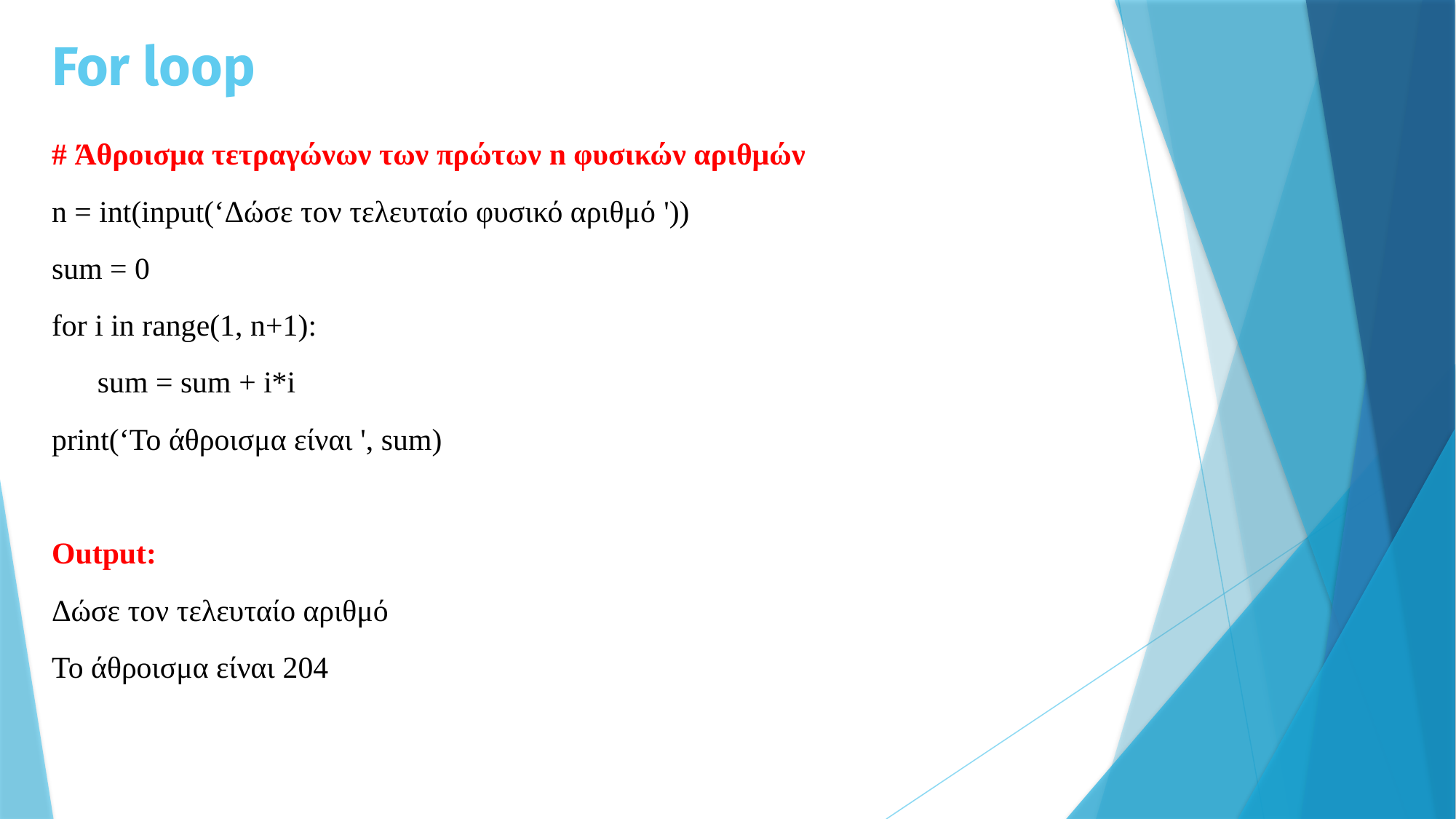

# For loop
# Άθροισμα τετραγώνων των πρώτων n φυσικών αριθμών
n = int(input(‘Δώσε τον τελευταίο φυσικό αριθμό '))
sum = 0
for i in range(1, n+1):
      sum = sum + i*i
print(‘Το άθροισμα είναι ', sum)

Output:
Δώσε τον τελευταίο αριθμό
Το άθροισμα είναι 204